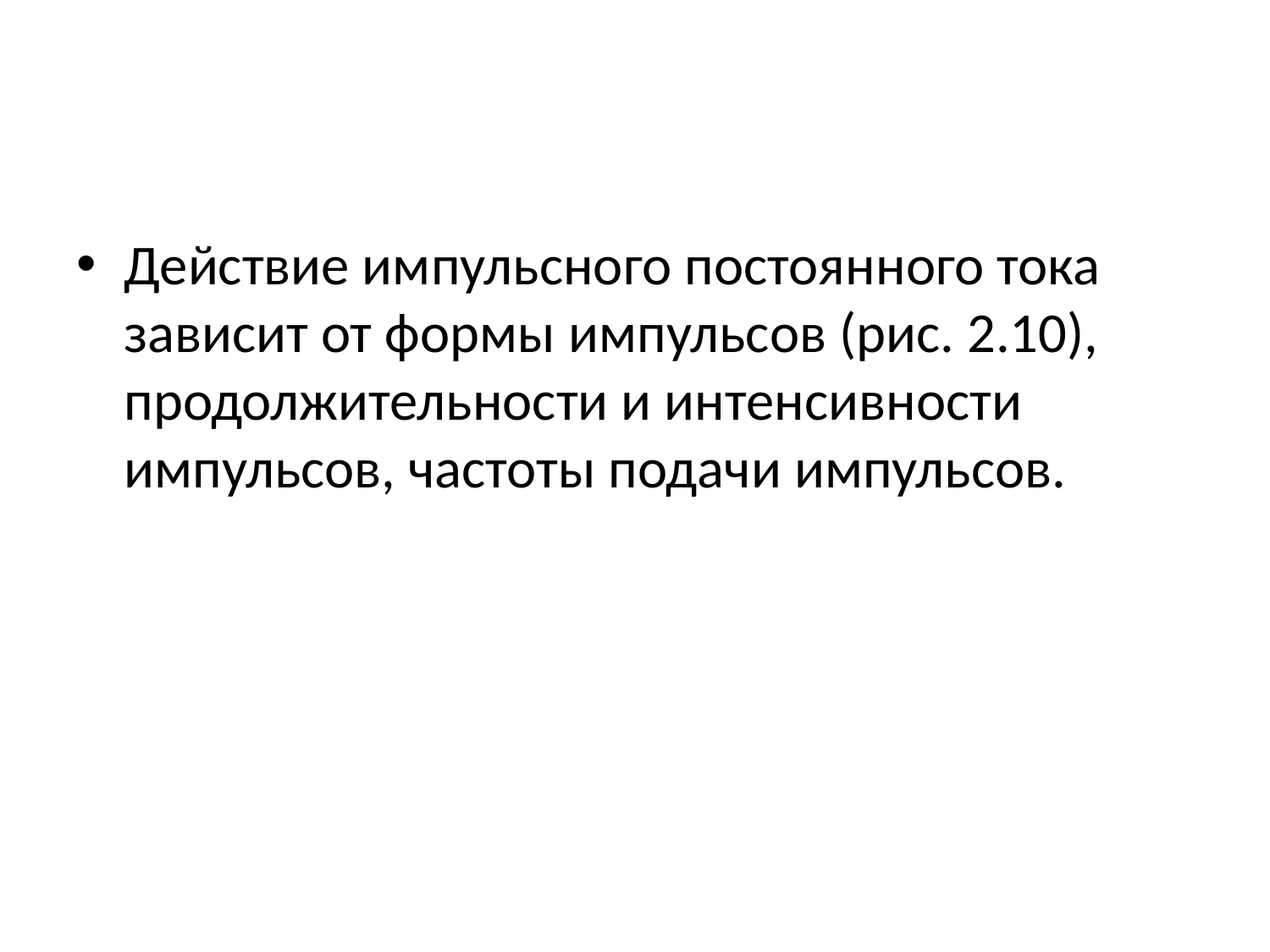

#
Действие импульсного постоянного тока зависит от формы им­пульсов (рис. 2.10), продолжительности и интенсивности импуль­сов, частоты подачи импульсов.